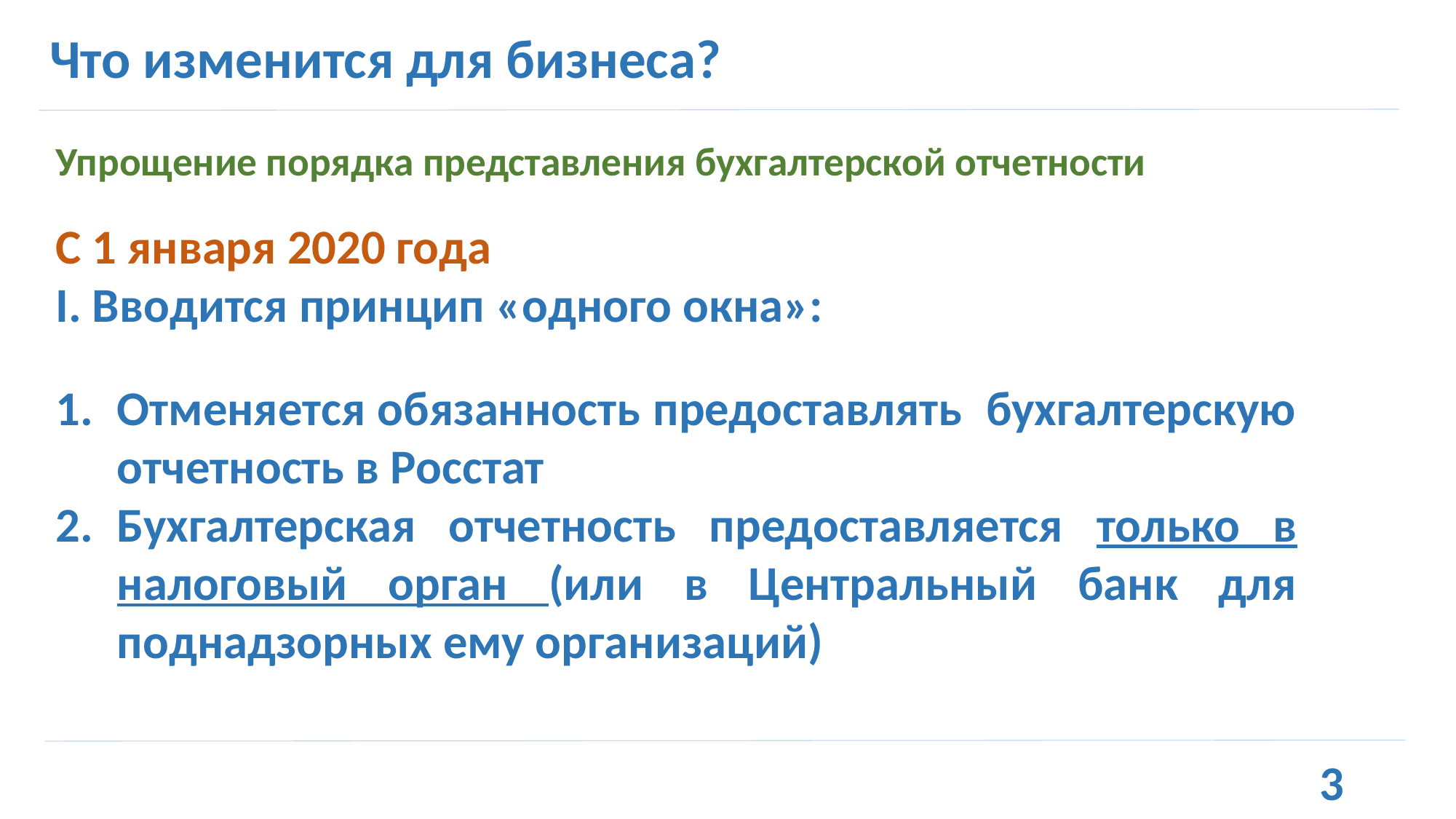

Что изменится для бизнеса?

# Упрощение порядка представления бухгалтерской отчетности
С 1 января 2020 года
I. Вводится принцип «одного окна»:

Отменяется обязанность предоставлять  бухгалтерскую отчетность в Росстат
Бухгалтерская отчетность предоставляется только в налоговый орган (или в Центральный банк для поднадзорных ему организаций)

3